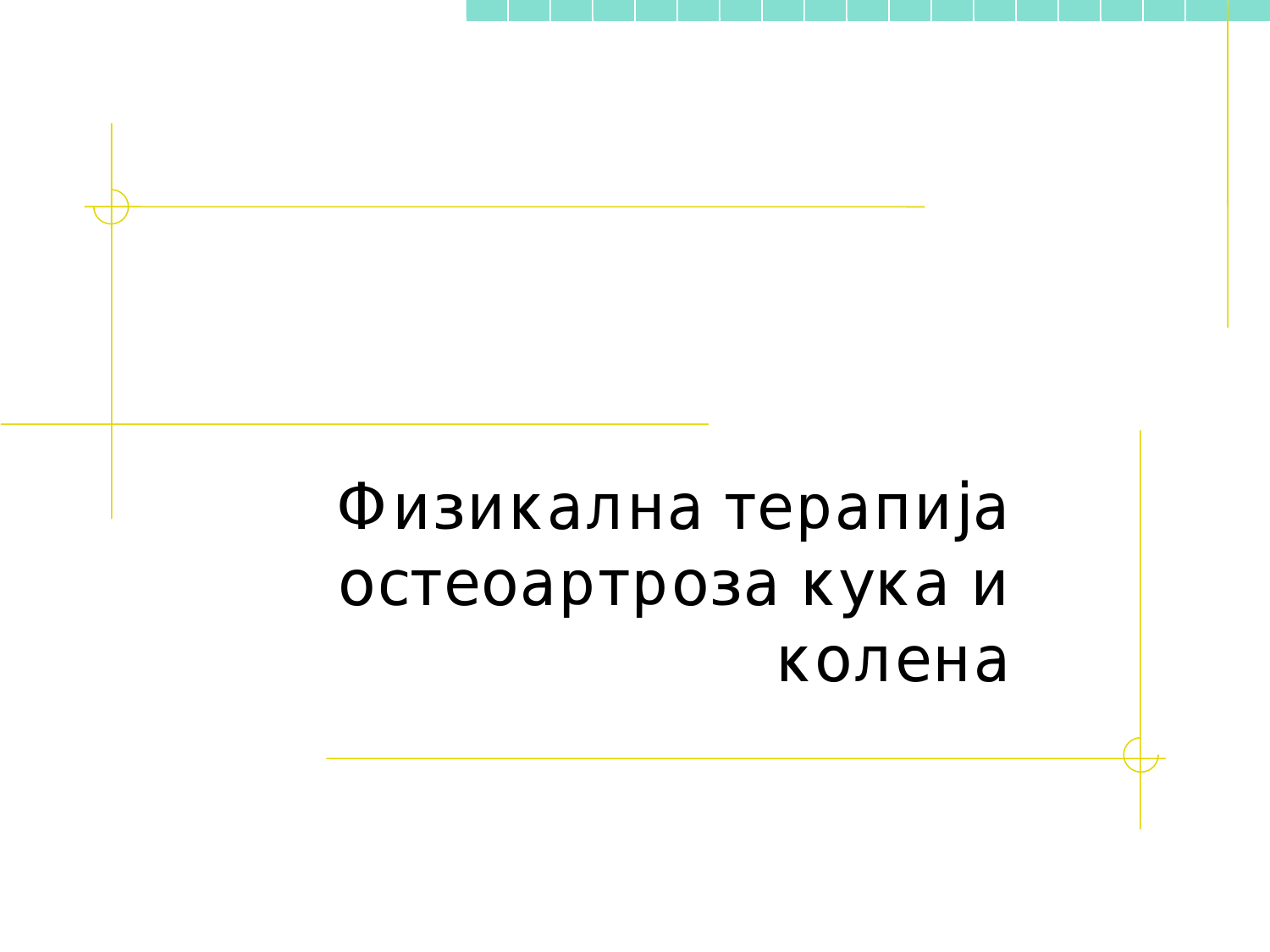

#
Физикална терапија остеоартроза кука и колена